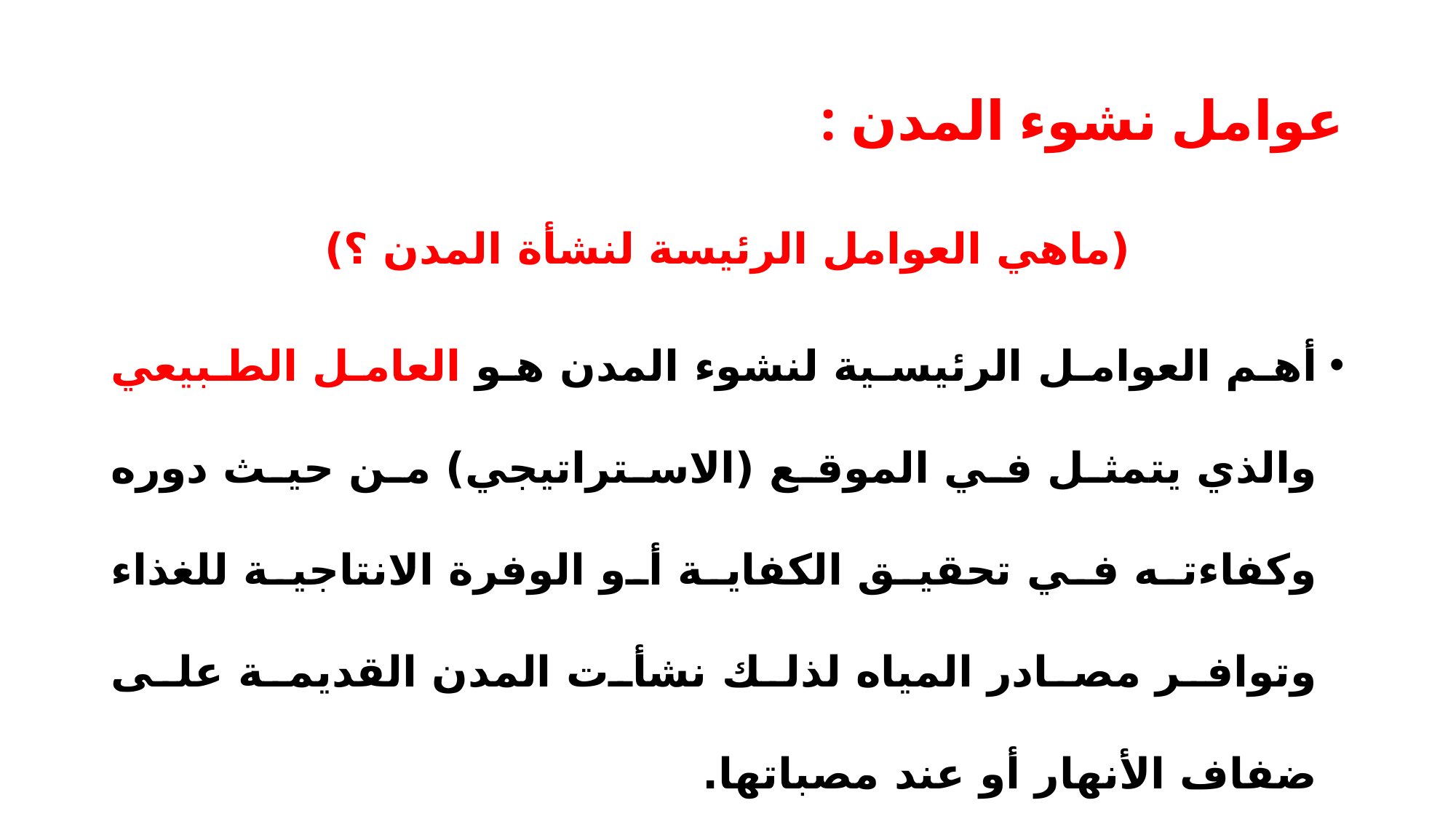

# عوامل نشوء المدن :
(ماهي العوامل الرئيسة لنشأة المدن ؟)
أهم العوامل الرئيسية لنشوء المدن هو العامل الطبيعي والذي يتمثل في الموقع (الاستراتيجي) من حيث دوره وكفاءته في تحقيق الكفاية أو الوفرة الانتاجية للغذاء وتوافر مصادر المياه لذلك نشأت المدن القديمة على ضفاف الأنهار أو عند مصباتها.